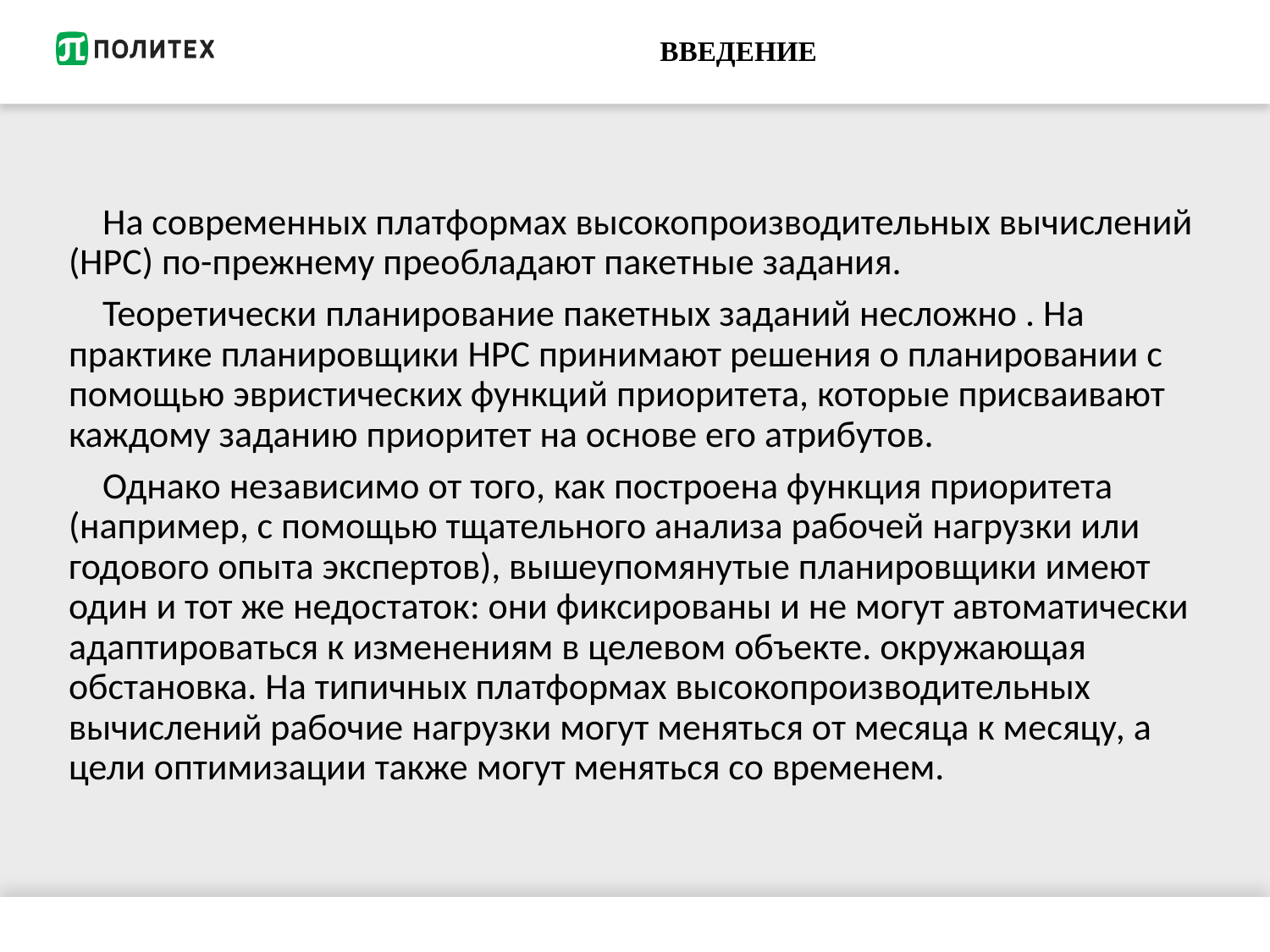

# ВВЕДЕНИЕ

    На современных платформах высокопроизводительных вычислений (HPC) по-прежнему преобладают пакетные задания.
    Теоретически планирование пакетных заданий несложно . На практике планировщики HPC принимают решения о планировании с помощью эвристических функций приоритета, которые присваивают каждому заданию приоритет на основе его атрибутов.
    Однако независимо от того, как построена функция приоритета (например, с помощью тщательного анализа рабочей нагрузки или годового опыта экспертов), вышеупомянутые планировщики имеют один и тот же недостаток: они фиксированы и не могут автоматически адаптироваться к изменениям в целевом объекте. окружающая обстановка. На типичных платформах высокопроизводительных вычислений рабочие нагрузки могут меняться от месяца к месяцу, а цели оптимизации также могут меняться со временем.